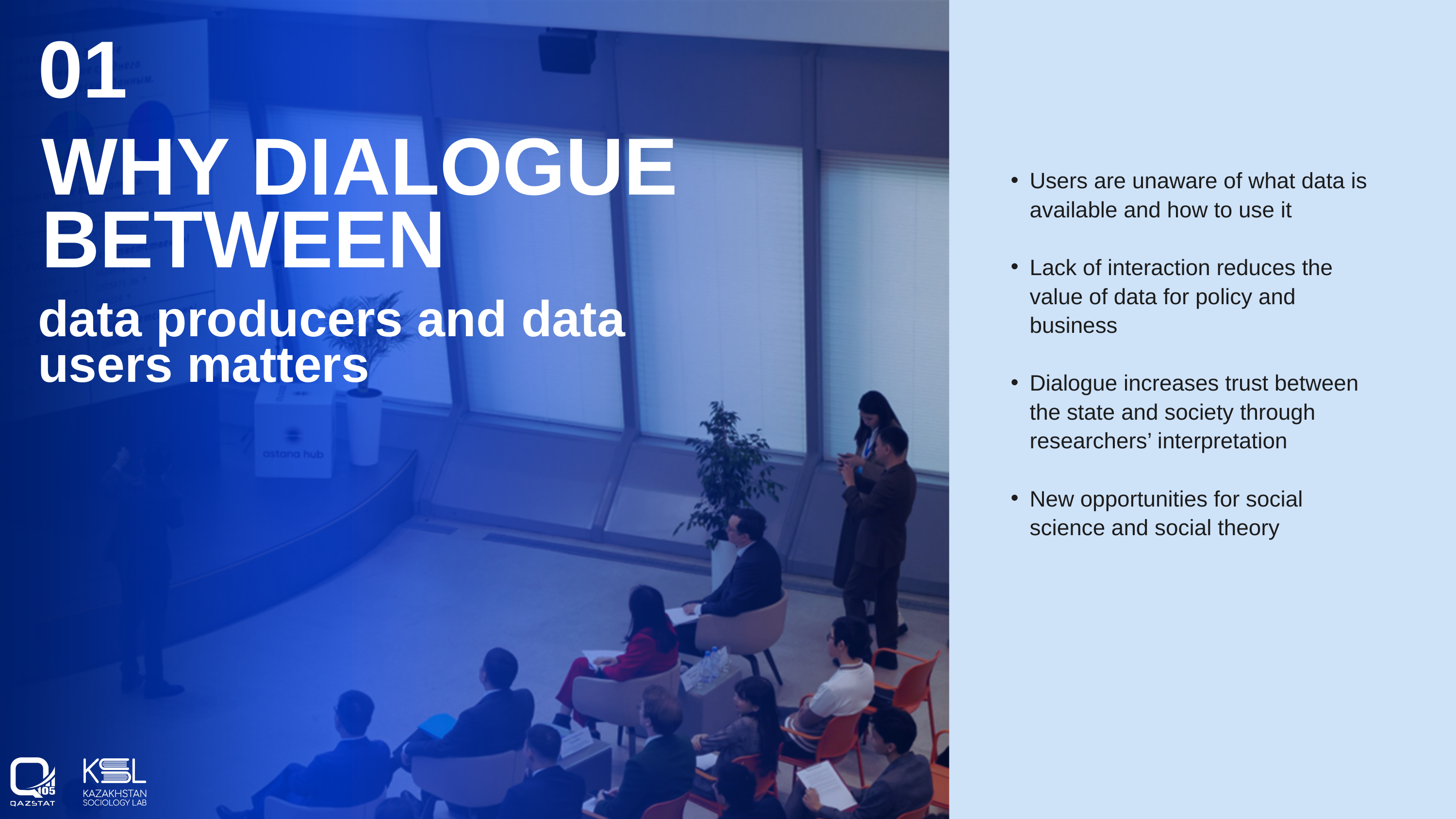

01

Users are unaware of what data is available and how to use it

Lack of interaction reduces the value of data for policy and business

Dialogue increases trust between the state and society through  researchers’ interpretation

New opportunities for social science and social theory
WHY DIALOGUE BETWEEN
data producers and data users matters